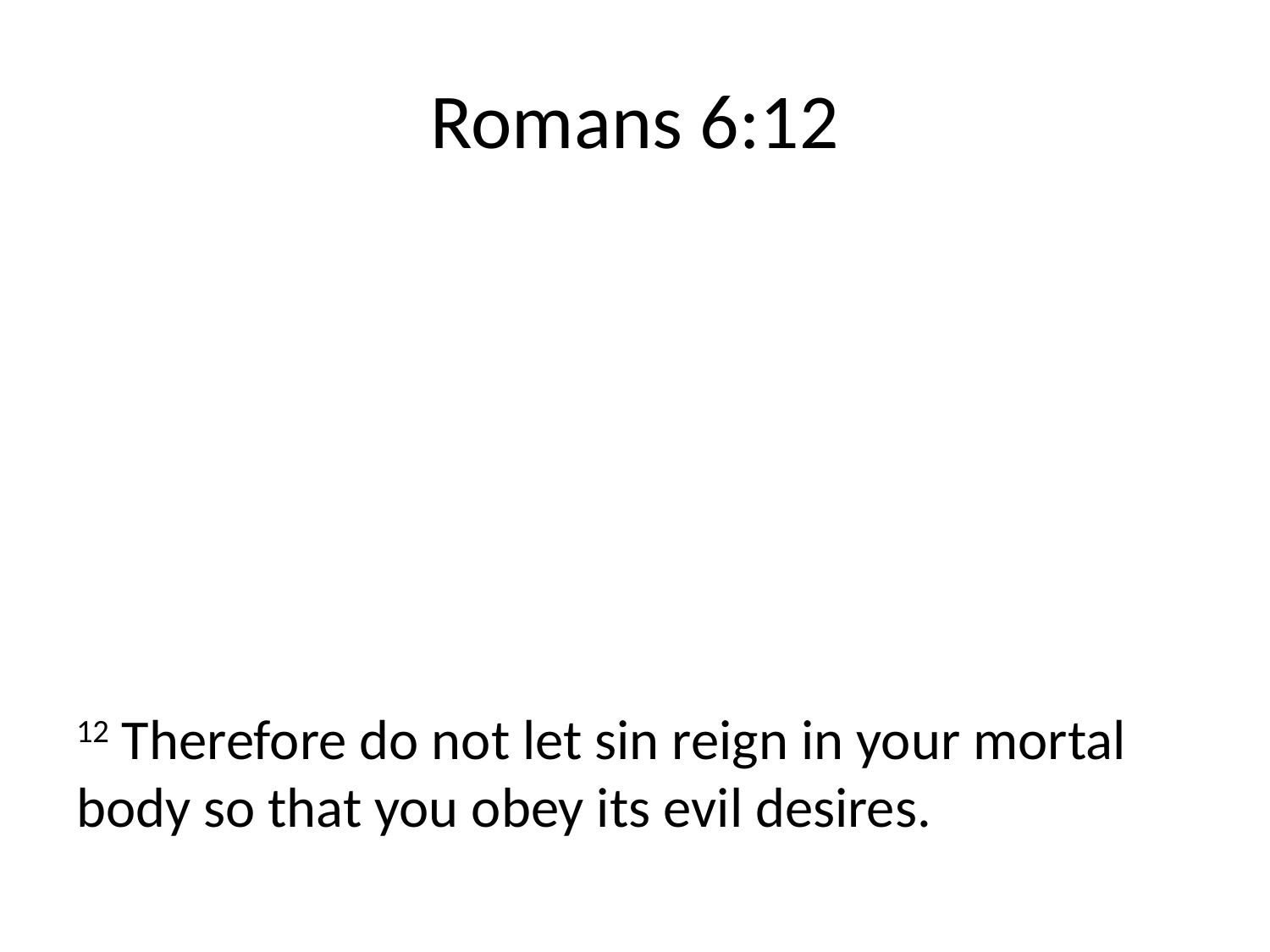

# Romans 6:12

12 Therefore do not let sin reign in your mortal body so that you obey its evil desires.